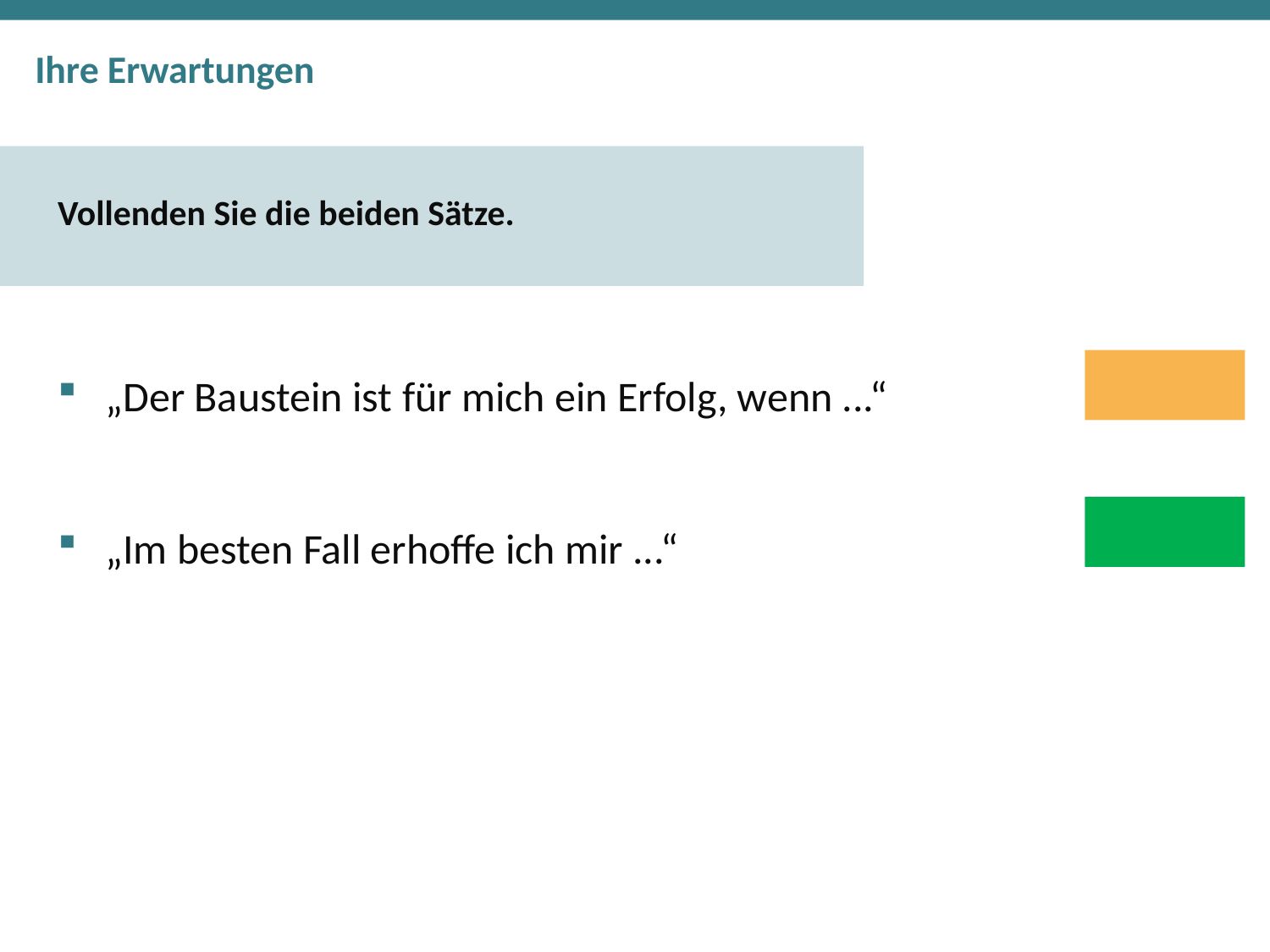

# Ihre Erwartungen
Vollenden Sie die beiden Sätze.

„Der Baustein ist für mich ein Erfolg, wenn ...“

„Im besten Fall erhoffe ich mir ...“